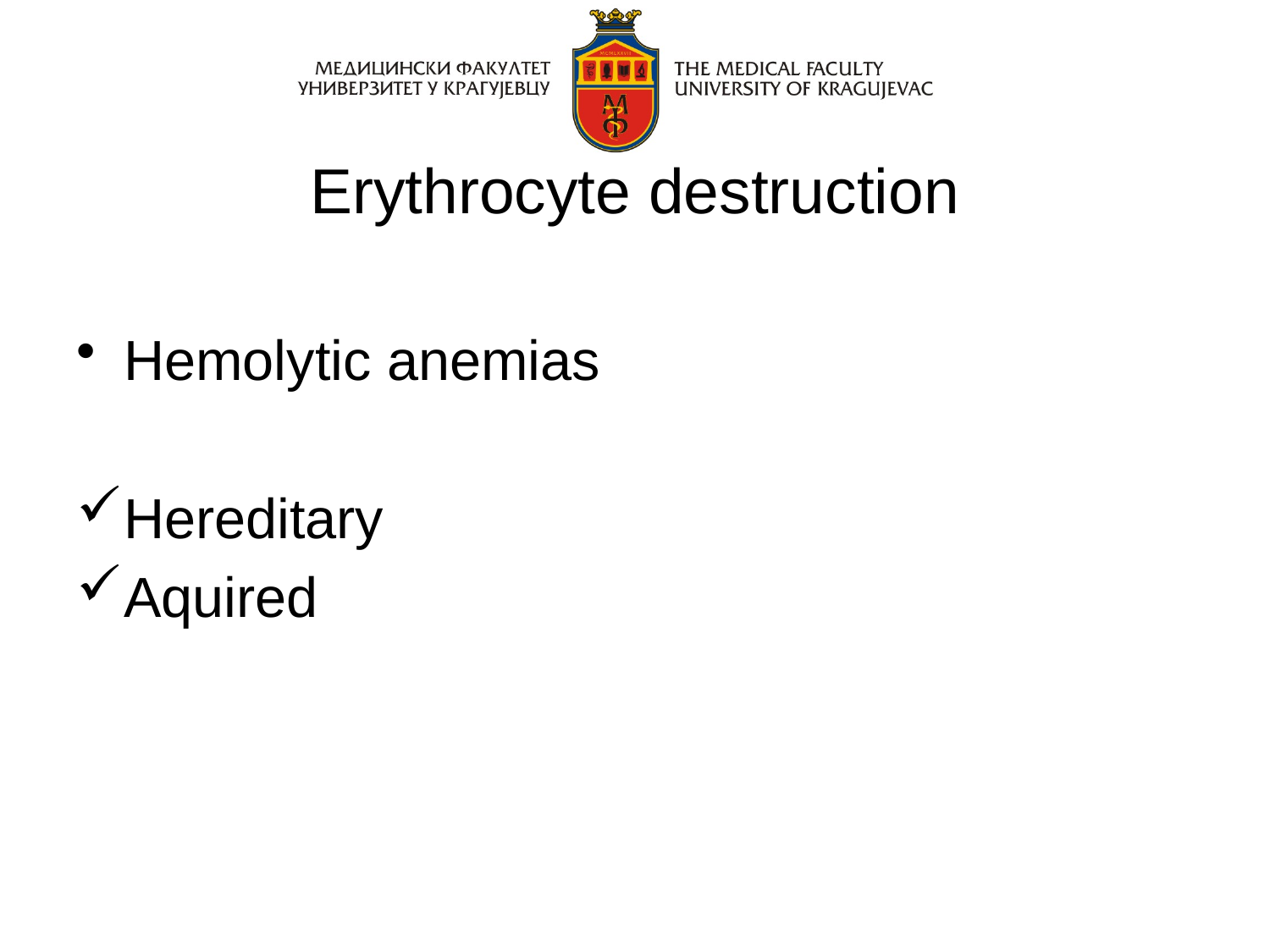

# Erythrocyte destruction
Hemolytic anemias

Hereditary
Aquired